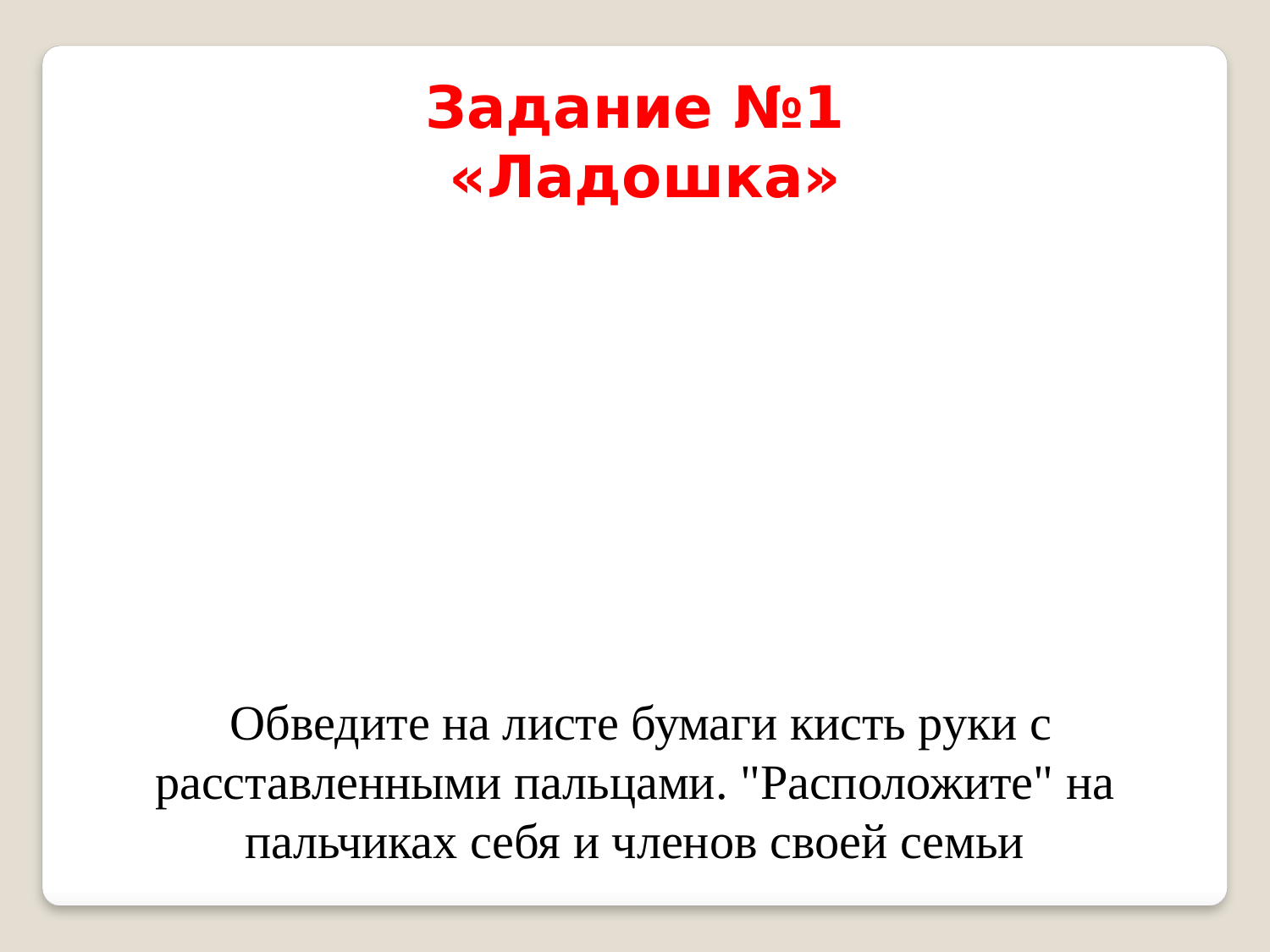

Задание №1
 «Ладошка»
 Обведите на листе бумаги кисть руки с расставленными пальцами. "Расположите" на пальчиках себя и членов своей семьи